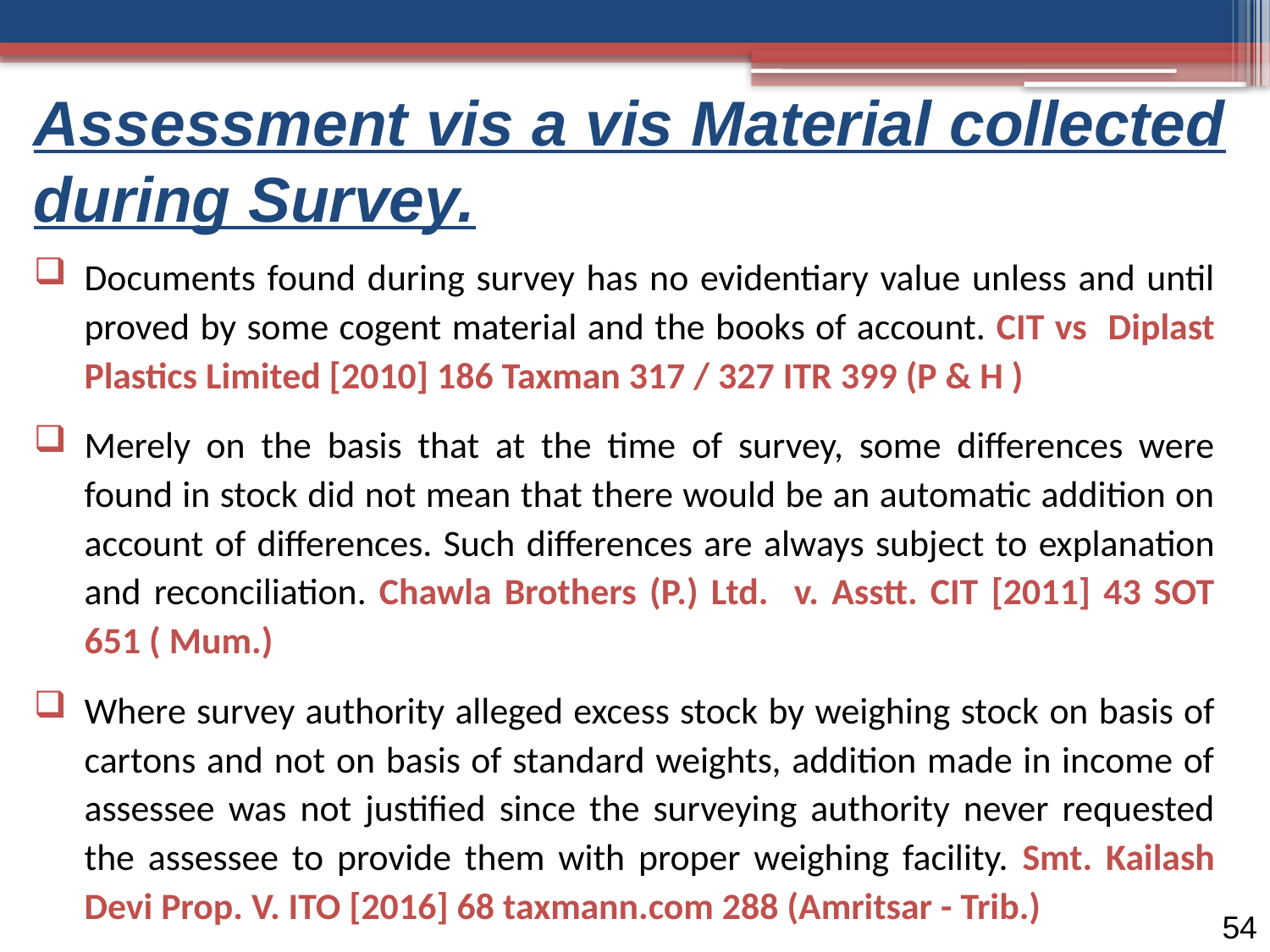

# Assessment vis a vis Material collected during Survey.
Documents found during survey has no evidentiary value unless and until proved by some cogent material and the books of account. CIT vs  Diplast Plastics Limited [2010] 186 Taxman 317 / 327 ITR 399 (P & H )
Merely on the basis that at the time of survey, some differences were found in stock did not mean that there would be an automatic addition on account of differences. Such differences are always subject to explanation and reconciliation. Chawla Brothers (P.) Ltd.  v. Asstt. CIT [2011] 43 SOT 651 ( Mum.)
Where survey authority alleged excess stock by weighing stock on basis of cartons and not on basis of standard weights, addition made in income of assessee was not justified since the surveying authority never requested the assessee to provide them with proper weighing facility. Smt. Kailash Devi Prop. V. ITO [2016] 68 taxmann.com 288 (Amritsar - Trib.)
54